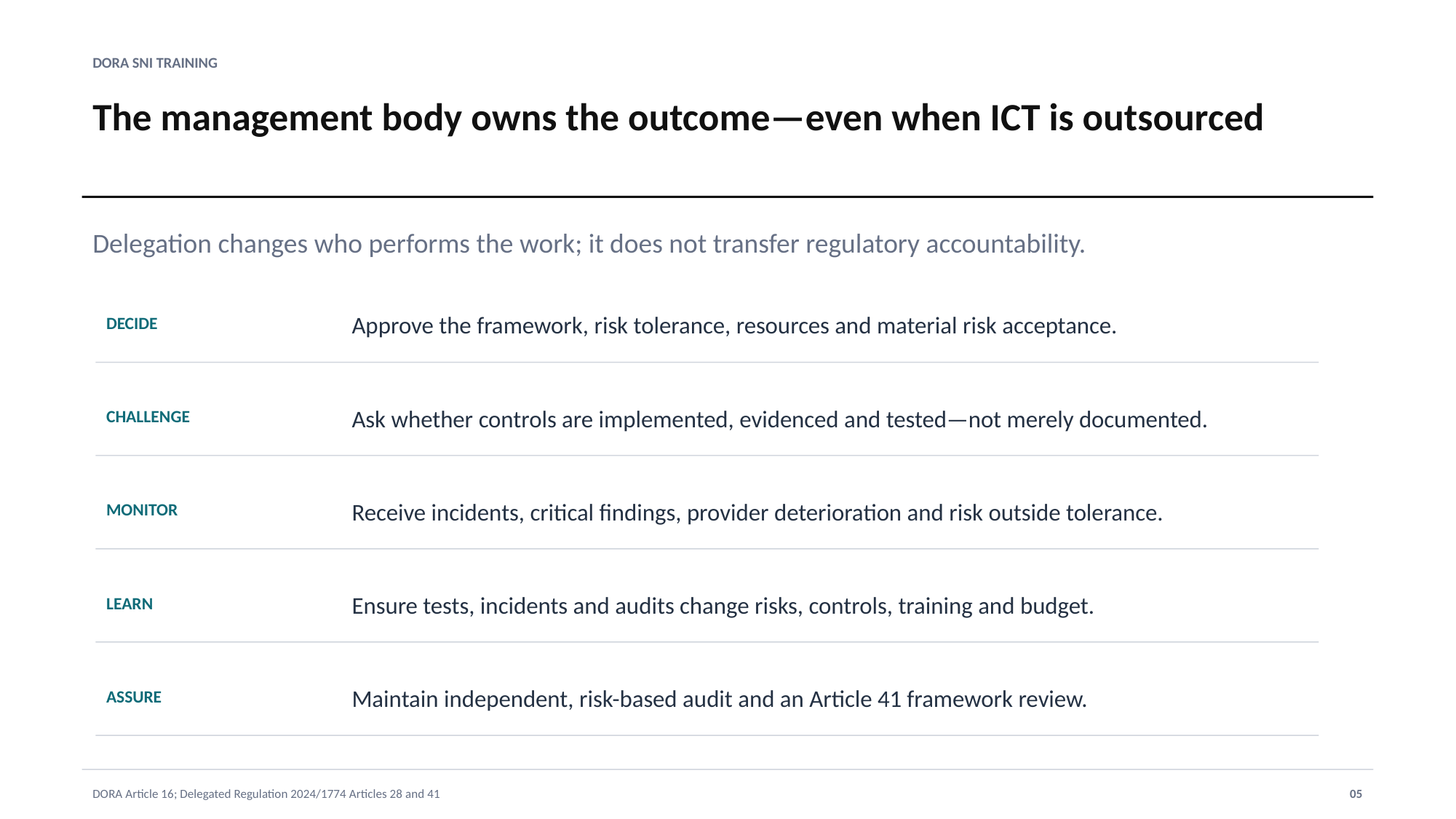

DORA SNI TRAINING
The management body owns the outcome—even when ICT is outsourced

Delegation changes who performs the work; it does not transfer regulatory accountability.
Approve the framework, risk tolerance, resources and material risk acceptance.
DECIDE

Ask whether controls are implemented, evidenced and tested—not merely documented.
CHALLENGE

Receive incidents, critical findings, provider deterioration and risk outside tolerance.
MONITOR

Ensure tests, incidents and audits change risks, controls, training and budget.
LEARN

Maintain independent, risk-based audit and an Article 41 framework review.
ASSURE

DORA Article 16; Delegated Regulation 2024/1774 Articles 28 and 41
05